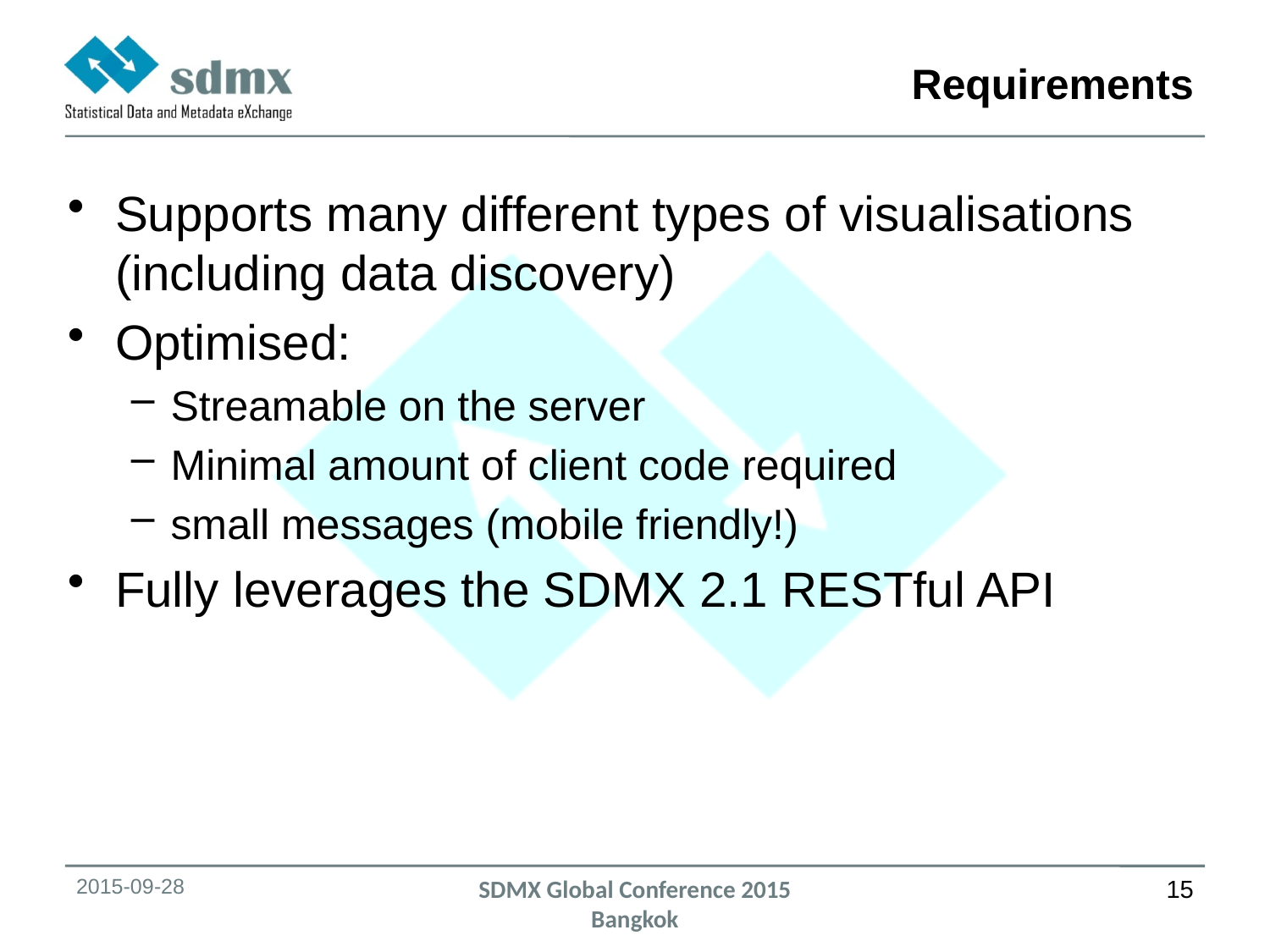

# Requirements
Supports many different types of visualisations (including data discovery)
Optimised:
Streamable on the server
Minimal amount of client code required
small messages (mobile friendly!)
Fully leverages the SDMX 2.1 RESTful API

2015-09-28
SDMX Global Conference 2015
Bangkok
15